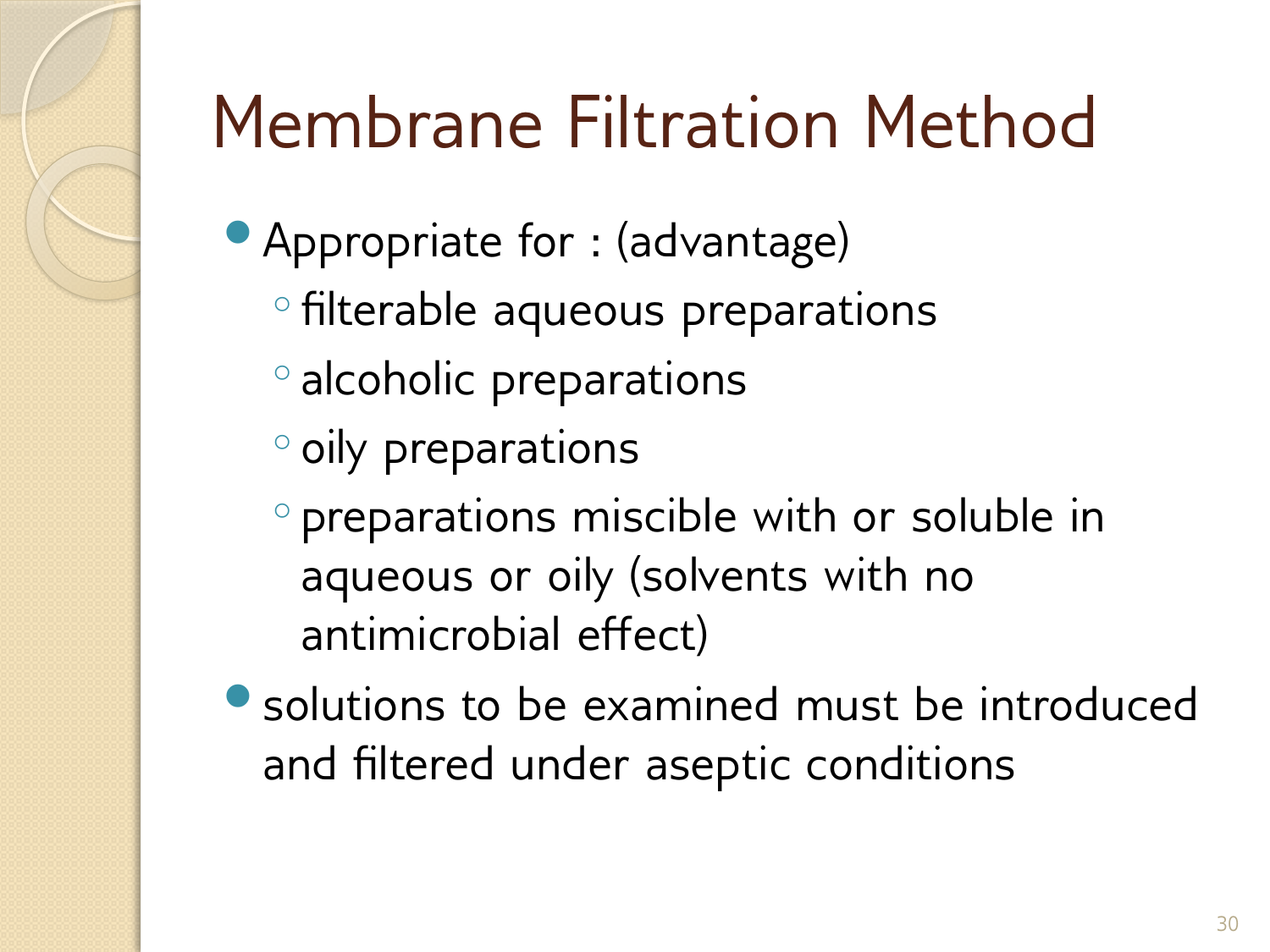

# Membrane Filtration Method
Appropriate for : (advantage)
filterable aqueous preparations
alcoholic preparations
oily preparations
preparations miscible with or soluble in aqueous or oily (solvents with no antimicrobial effect)
solutions to be examined must be introduced and filtered under aseptic conditions

30